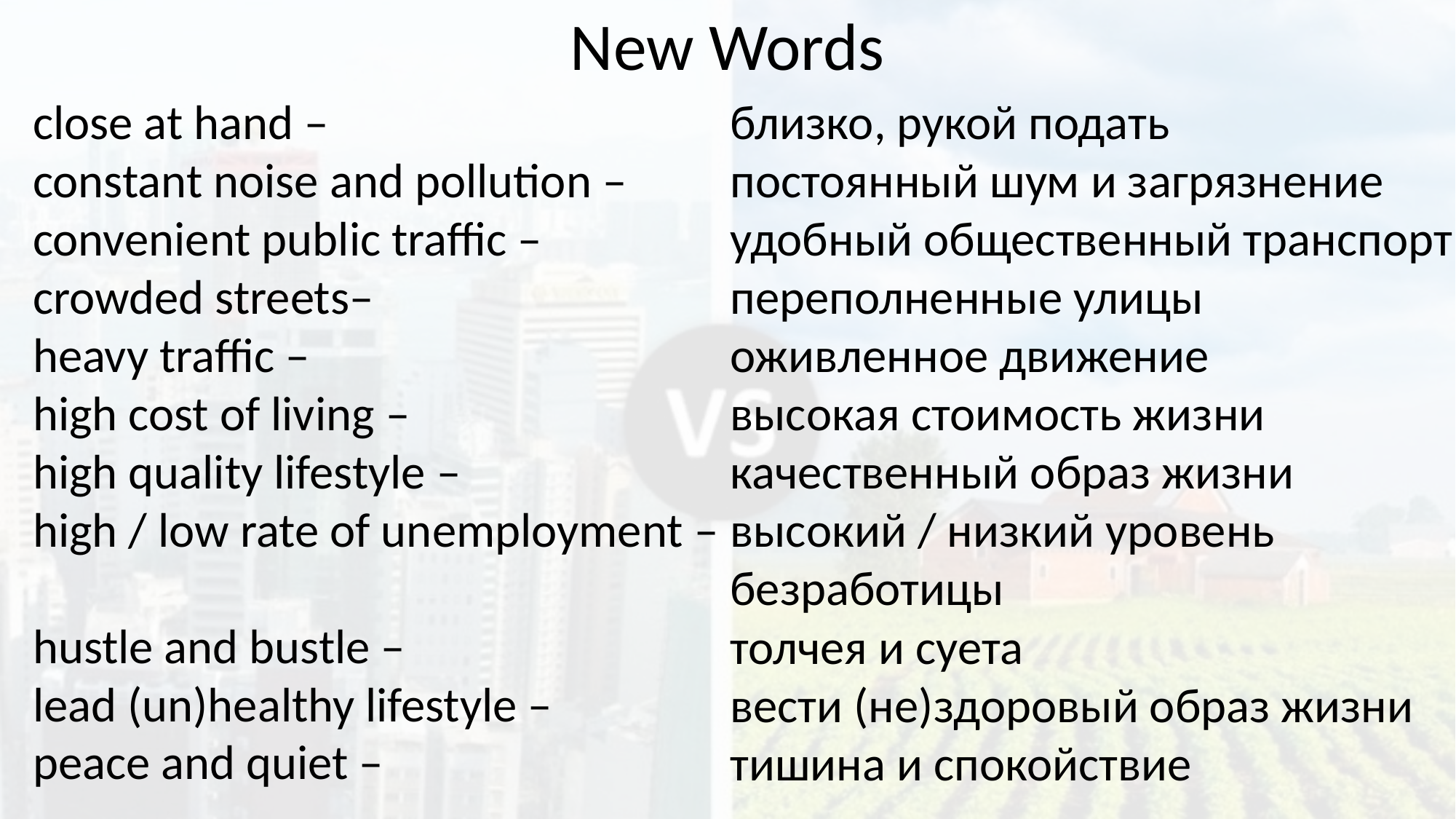

# New Words
close at hand –
constant noise and pollution –
convenient public traffic –
crowded streets–
heavy traffic –
high cost of living –
high quality lifestyle –
high / low rate of unemployment –

hustle and bustle –
lead (un)healthy lifestyle –
peace and quiet –
близко, рукой подать
постоянный шум и загрязнение
удобный общественный транспорт
переполненные улицы
оживленное движение
высокая стоимость жизни
качественный образ жизни
высокий / низкий уровень безработицы
толчея и суета
вести (не)здоровый образ жизни
тишина и спокойствие